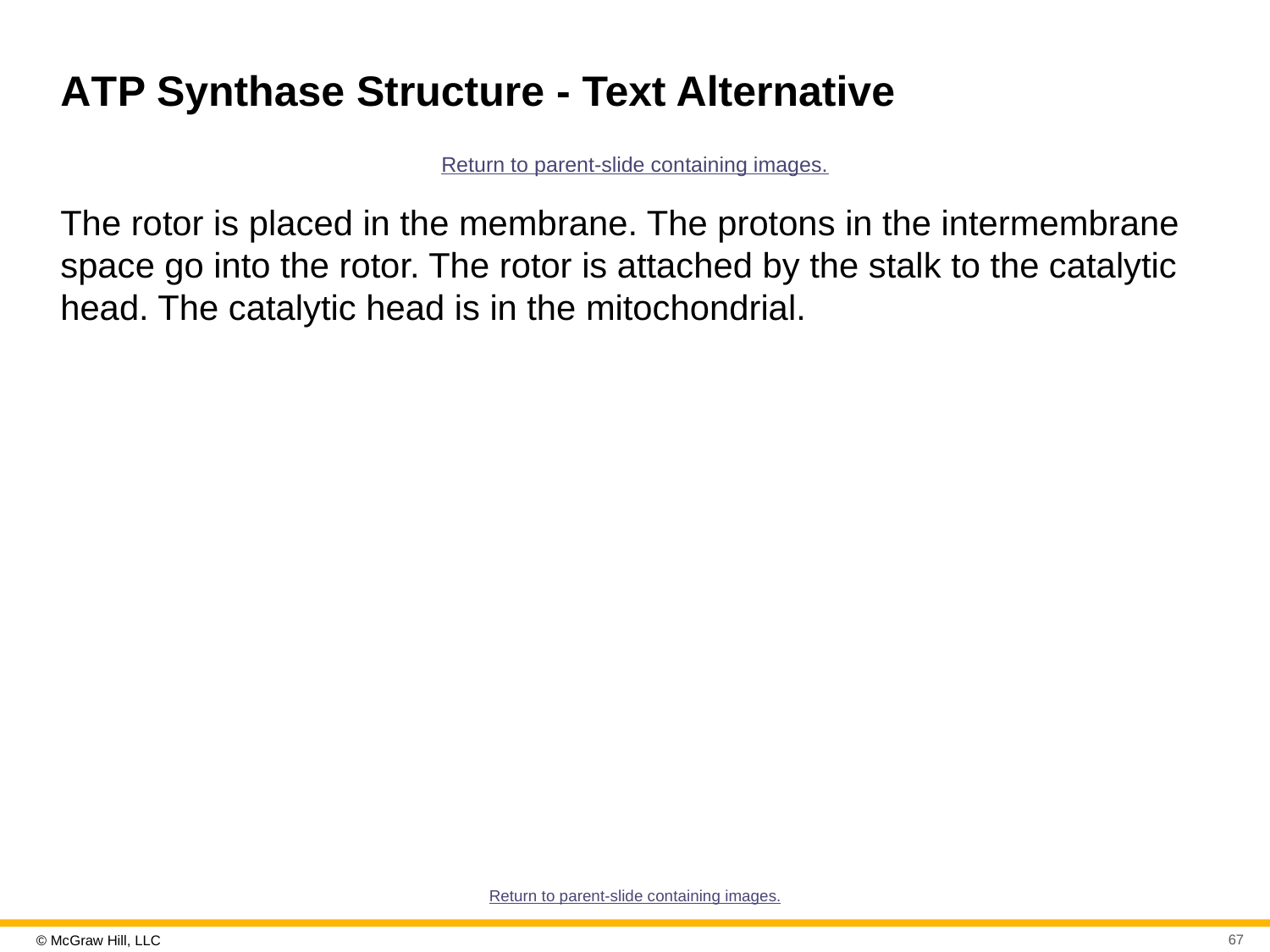

# A T P Synthase Structure - Text Alternative
Return to parent-slide containing images.
The rotor is placed in the membrane. The protons in the intermembrane space go into the rotor. The rotor is attached by the stalk to the catalytic head. The catalytic head is in the mitochondrial.
Return to parent-slide containing images.
67